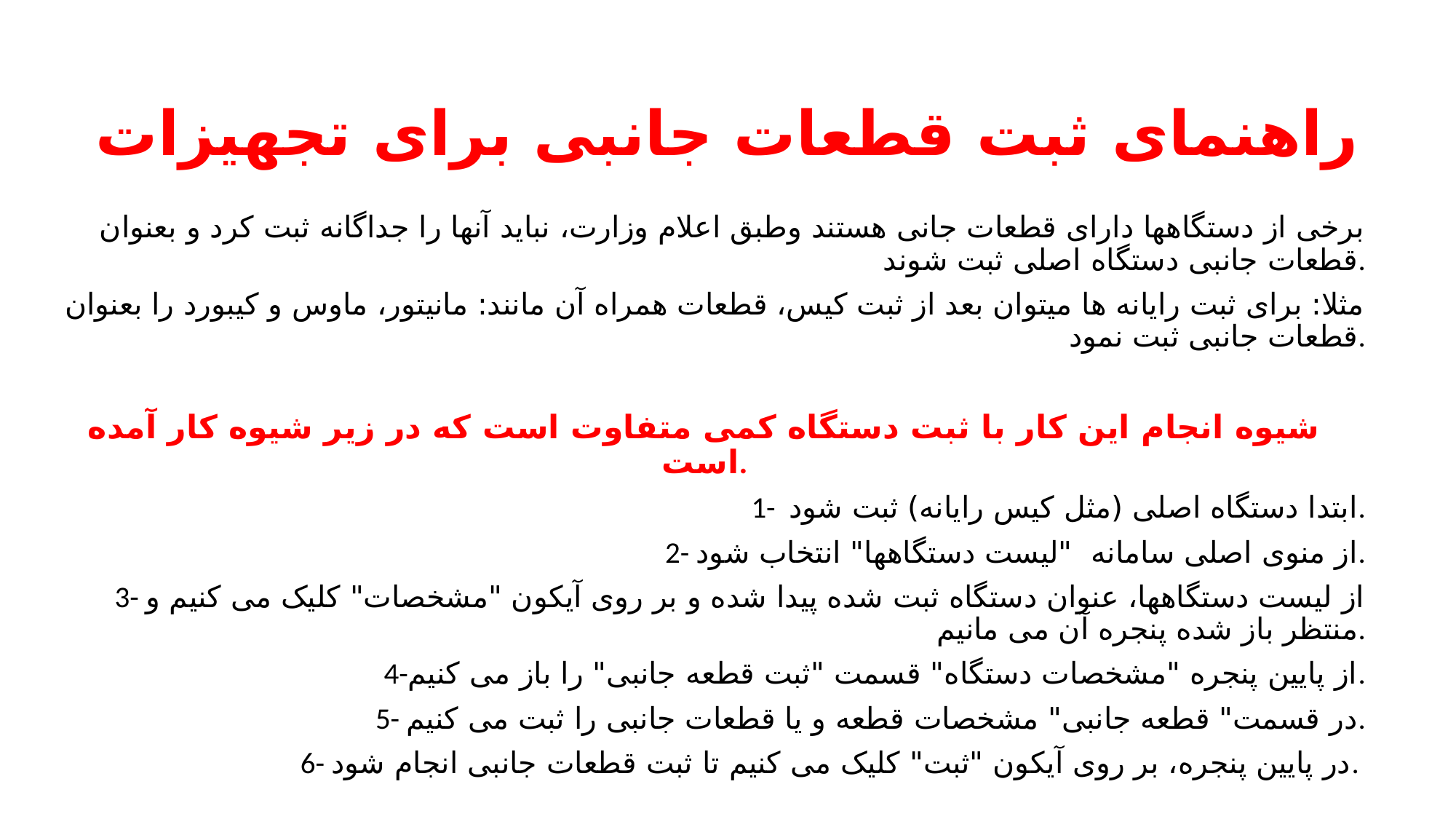

# راهنمای ثبت قطعات جانبی برای تجهیزات
برخی از دستگاهها دارای قطعات جانی هستند وطبق اعلام وزارت، نباید آنها را جداگانه ثبت کرد و بعنوان قطعات جانبی دستگاه اصلی ثبت شوند.
مثلا: برای ثبت رایانه ها میتوان بعد از ثبت کیس، قطعات همراه آن مانند: مانیتور، ماوس و کیبورد را بعنوان قطعات جانبی ثبت نمود.

شیوه انجام این کار با ثبت دستگاه کمی متفاوت است که در زیر شیوه کار آمده است.
1-  ابتدا دستگاه اصلی (مثل کیس رایانه) ثبت شود.
2- از منوی اصلی سامانه  "لیست دستگاهها" انتخاب شود.
3- از لیست دستگاهها، عنوان دستگاه ثبت شده پیدا شده و بر روی آیکون "مشخصات" کلیک می کنیم و منتظر باز شده پنجره آن می مانیم.
4-از پایین پنجره "مشخصات دستگاه" قسمت "ثبت قطعه جانبی" را باز می کنیم.
5- در قسمت" قطعه جانبی" مشخصات قطعه و یا قطعات جانبی را ثبت می کنیم.
6- در پایین پنجره، بر روی آیکون "ثبت" کلیک می کنیم تا ثبت قطعات جانبی انجام شود.